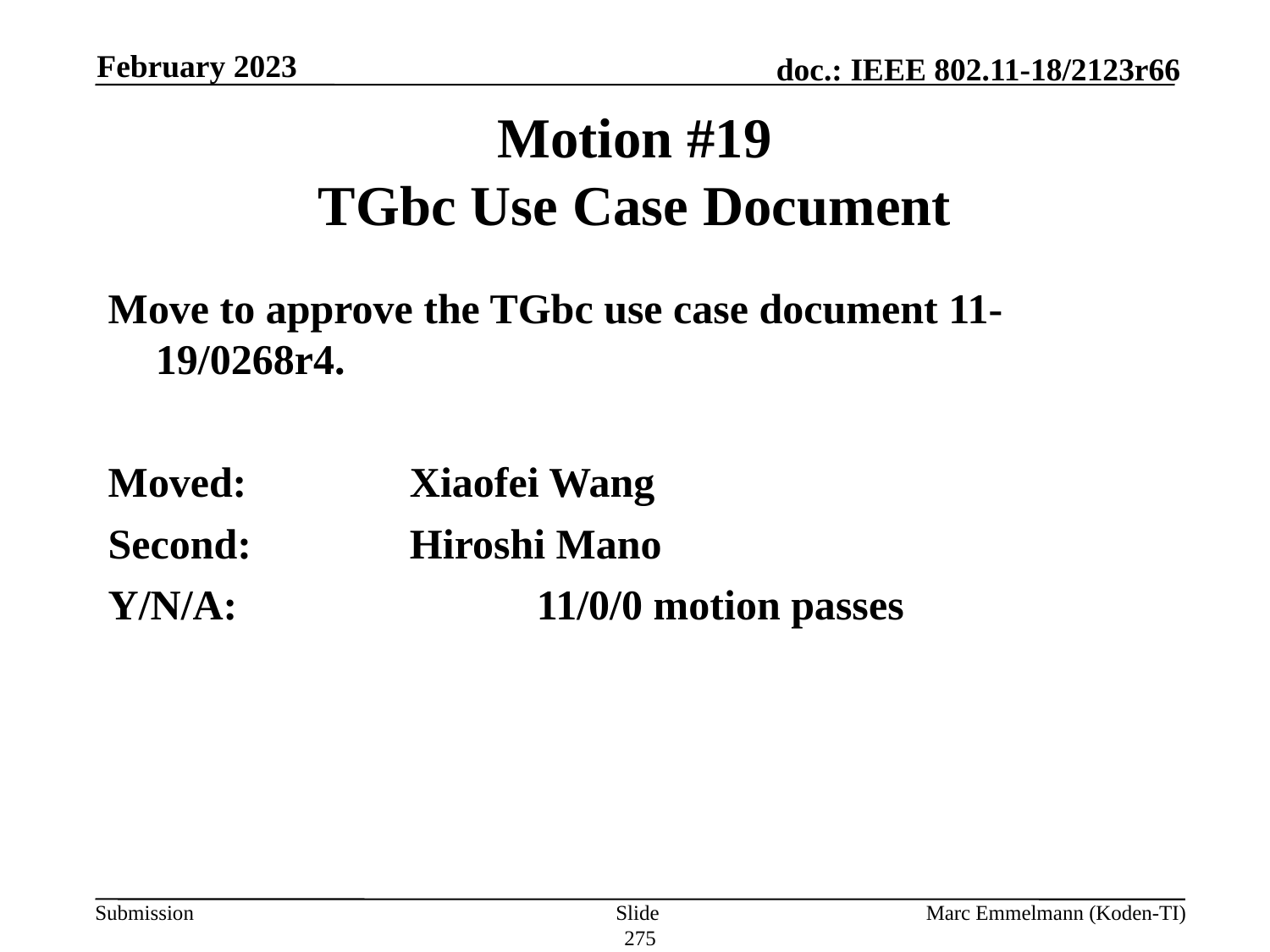

February 2023
# Motion #19 TGbc Use Case Document
Move to approve the TGbc use case document 11-19/0268r4.

Moved:		Xiaofei Wang
Second:		Hiroshi Mano
Y/N/A:			11/0/0 motion passes
Slide 275
Marc Emmelmann (Koden-TI)